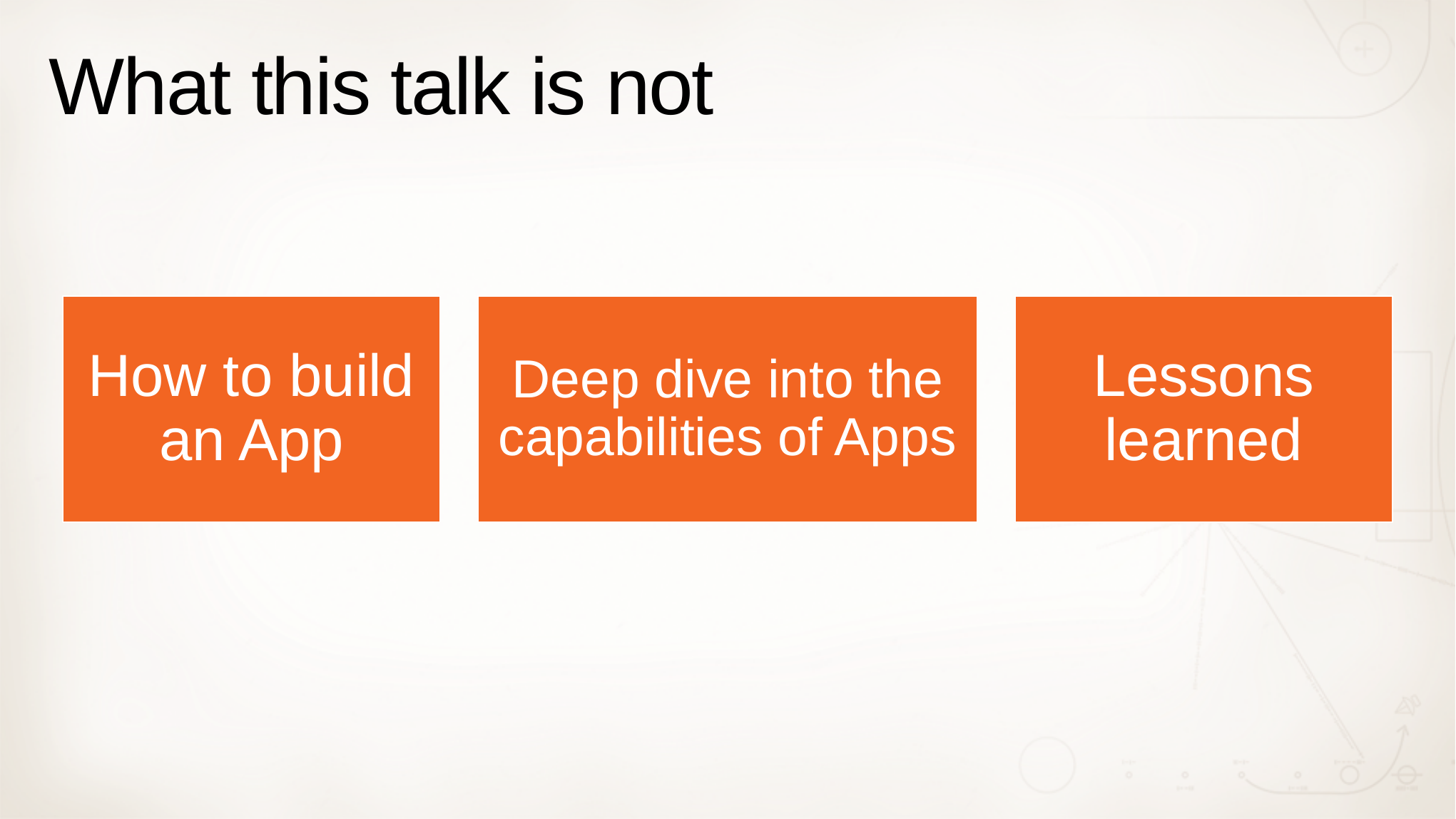

# What this talk is not

How to build an App
Deep dive into the capabilities of Apps
Lessons learned